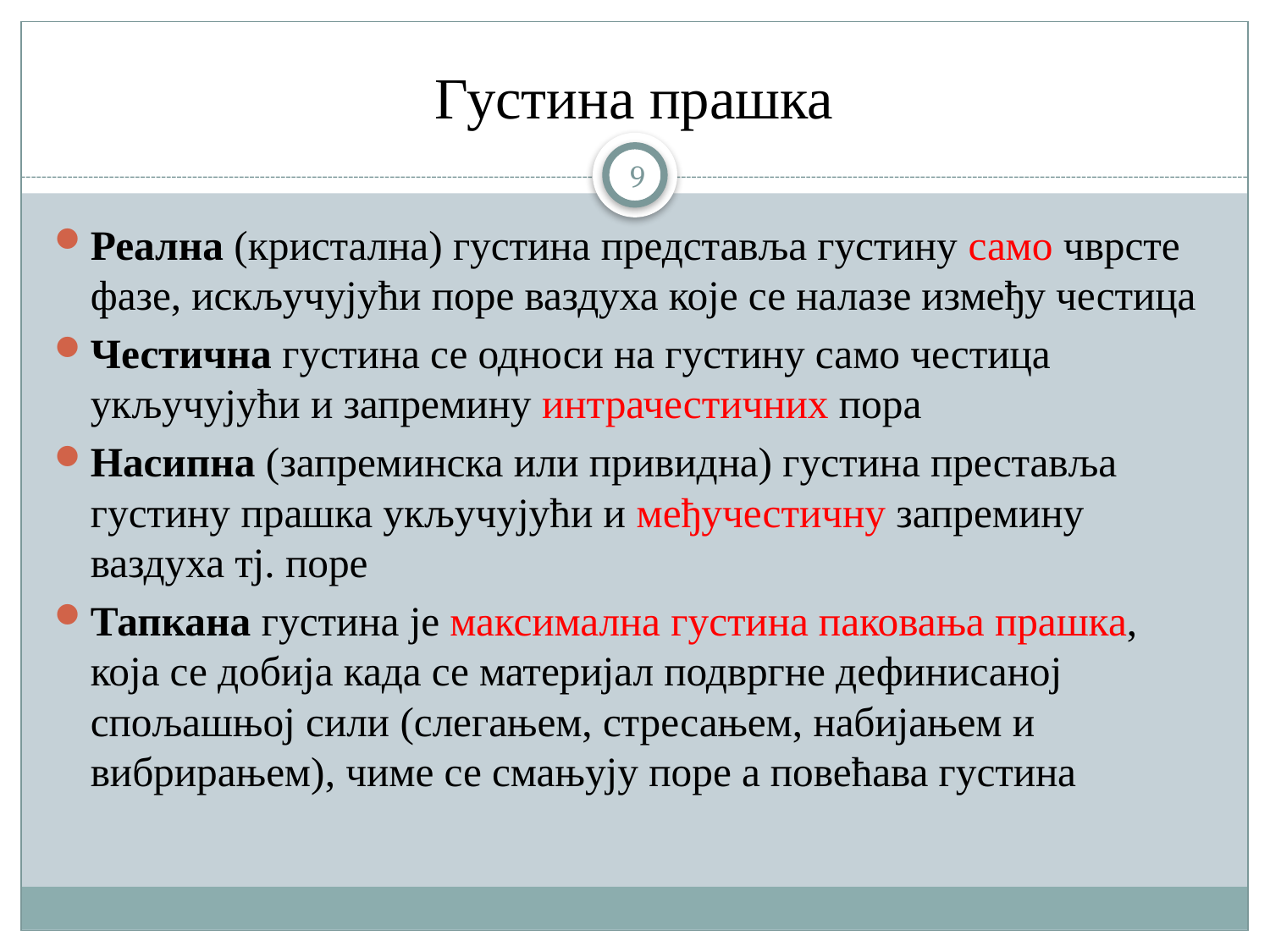

# Густина прашка
9
Реална (кристална) густина представља густину само чврсте фазе, искључујући поре ваздуха које се налазе између честица
Честична густина се односи на густину само честица укључујући и запремину интрачестичних пора
Насипна (запреминска или привидна) густина преставља густину прашка укључујући и међучестичну запремину ваздуха тј. поре
Тапкана густина је максимална густина паковања прашка, која се добија када се материјал подвргне дефинисаној спољашњој сили (слегањем, стресањем, набијањем и вибрирањем), чиме се смањују поре а повећава густина